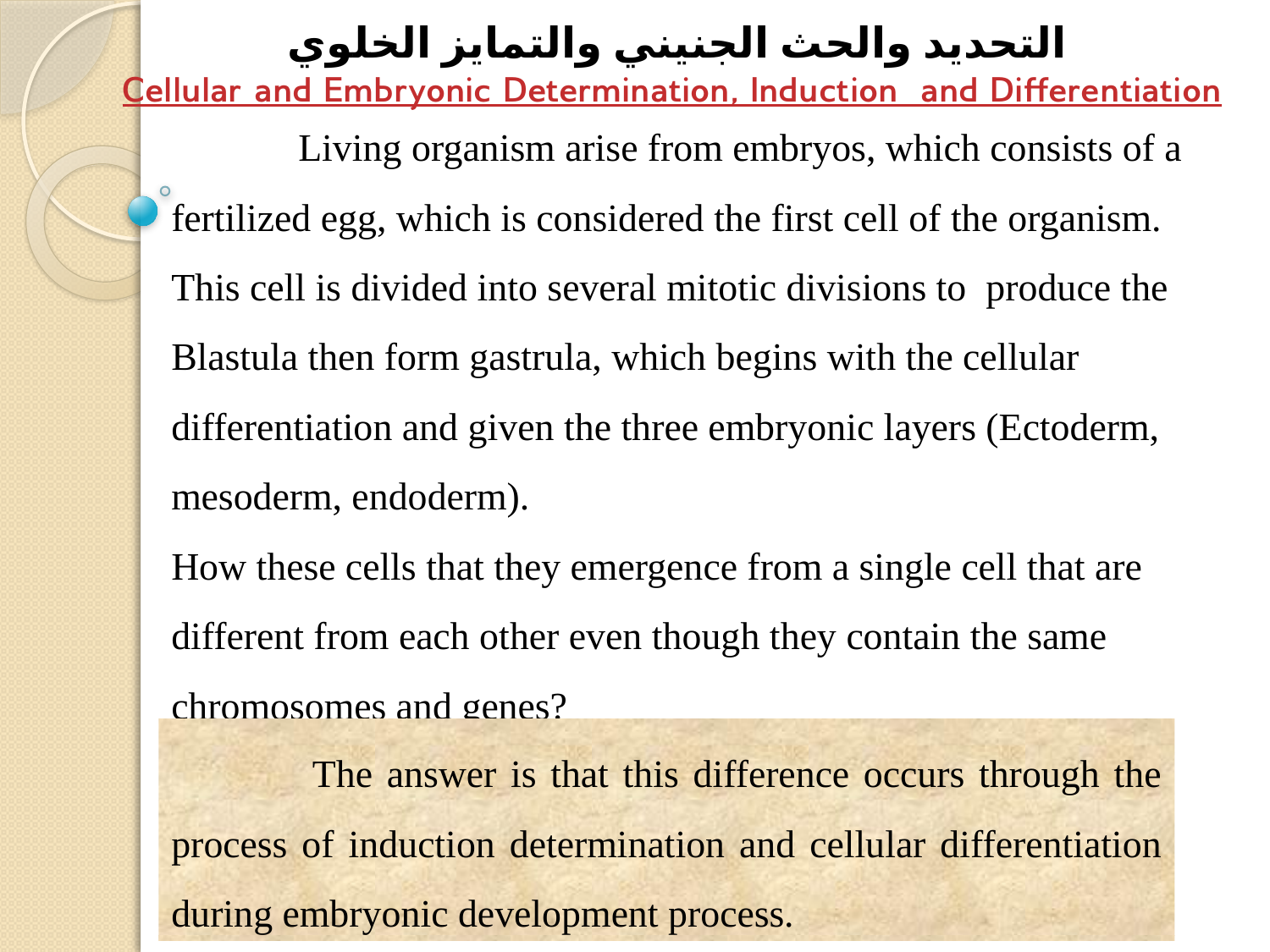

التحديد والحث الجنيني والتمايز الخلوي
Cellular and Embryonic Determination, Induction  and Differentiation
	Living organism arise from embryos, which consists of a fertilized egg, which is considered the first cell of the organism. This cell is divided into several mitotic divisions to  produce the Blastula then form gastrula, which begins with the cellular differentiation and given the three embryonic layers (Ectoderm, mesoderm, endoderm).
How these cells that they emergence from a single cell that are different from each other even though they contain the same chromosomes and genes?
	 The answer is that this difference occurs through the process of induction determination and cellular differentiation during embryonic development process.